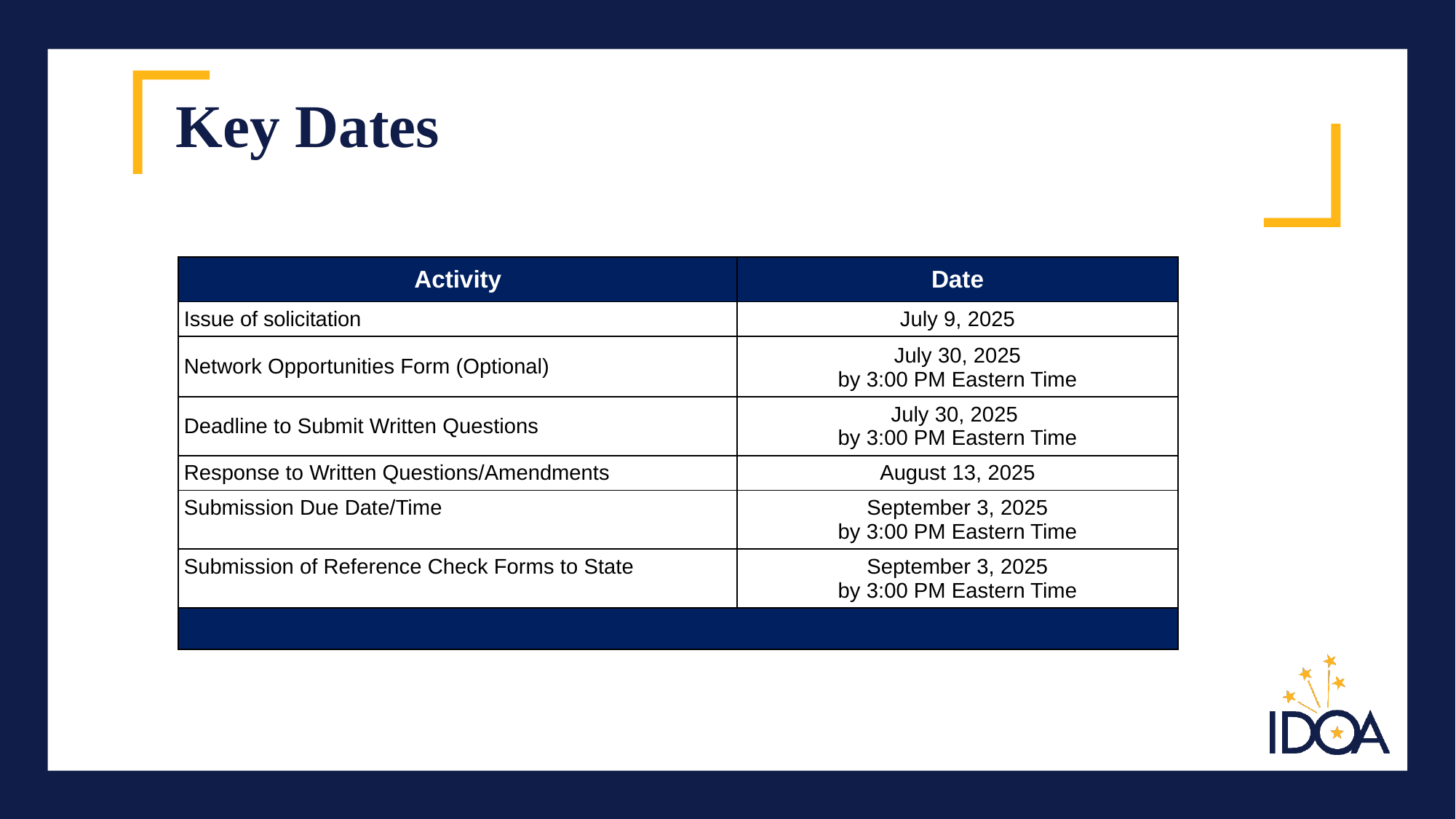

# Key Dates
| Activity | Date |
| --- | --- |
| Issue of solicitation | July 9, 2025 |
| Network Opportunities Form (Optional) | July 30, 2025 by 3:00 PM Eastern Time |
| Deadline to Submit Written Questions | July 30, 2025 by 3:00 PM Eastern Time |
| Response to Written Questions/Amendments | August 13, 2025 |
| Submission Due Date/Time | September 3, 2025 by 3:00 PM Eastern Time |
| Submission of Reference Check Forms to State | September 3, 2025 by 3:00 PM Eastern Time |
|  |  |